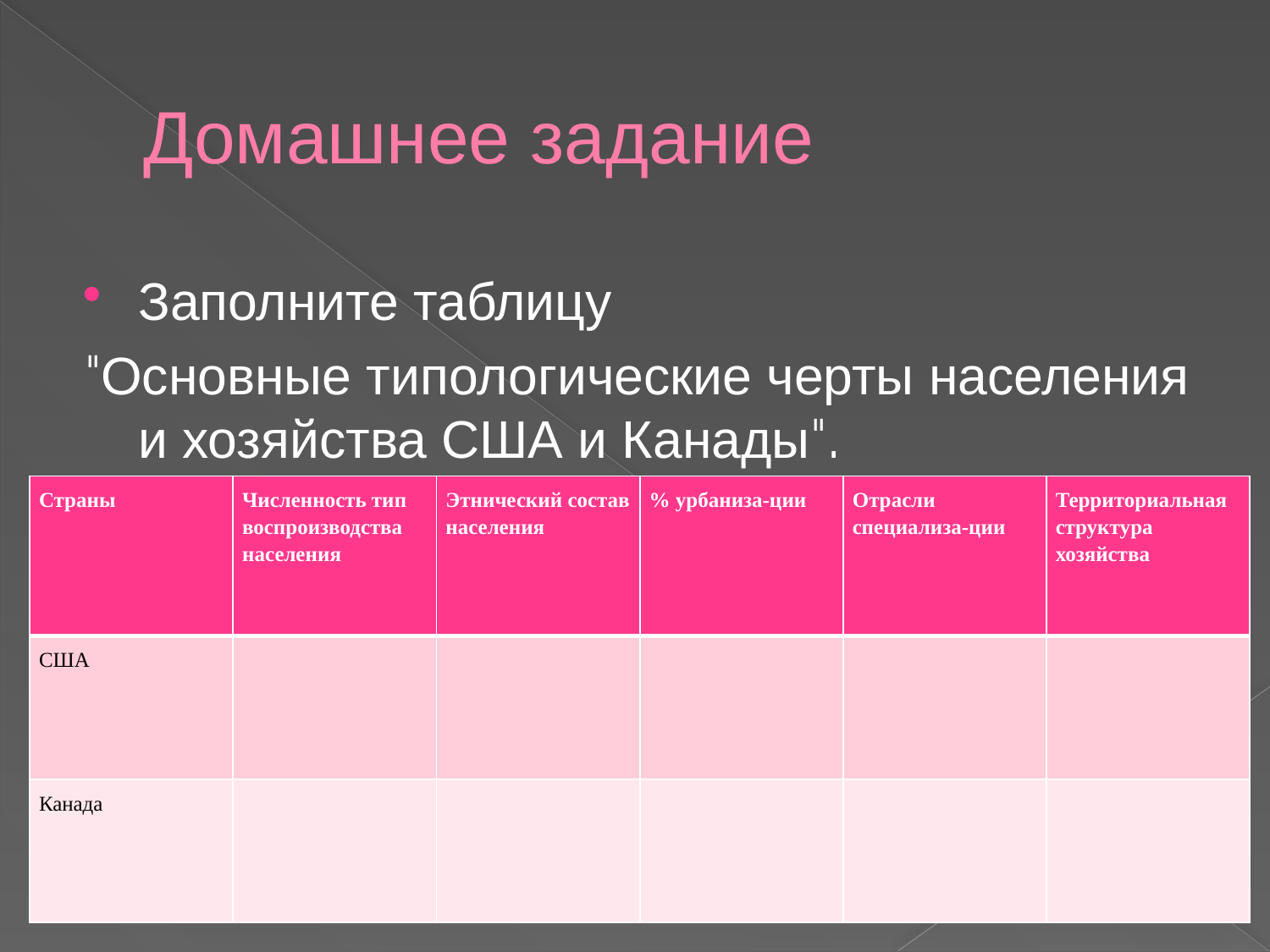

# Домашнее задание
Заполните таблицу
"Основные типологические черты населения и хозяйства США и Канады".

| Страны | Численность тип воспроизводства населения | Этнический состав населения | % урбаниза-ции | Отрасли специализа-ции | Территориальная структура хозяйства |
| --- | --- | --- | --- | --- | --- |
| США |  |  |  |  |  |
| Канада |  |  |  |  |  |